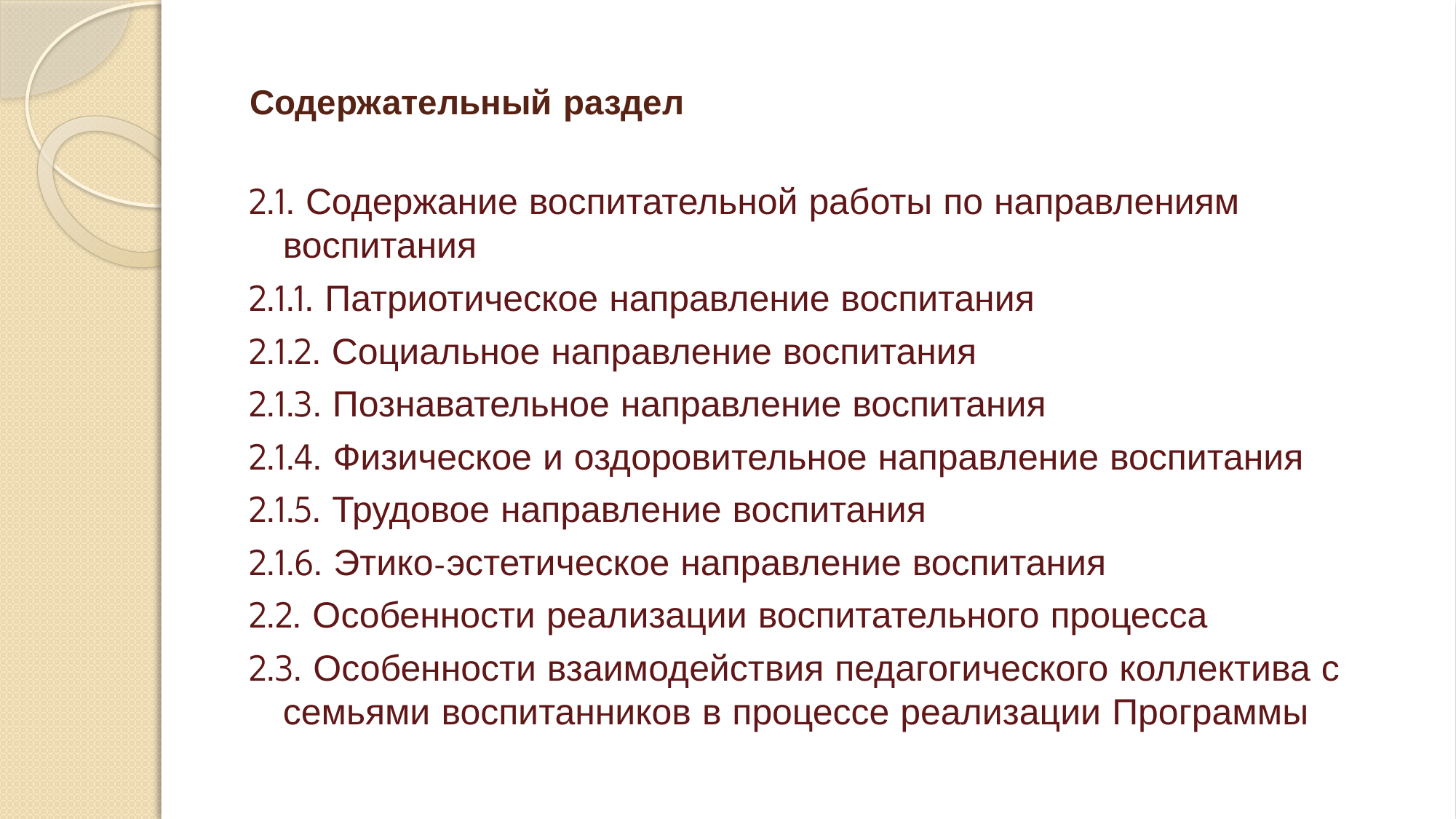

# Содержательный раздел
2.1. Содержание воспитательной работы по направлениям воспитания
2.1.1. Патриотическое направление воспитания
2.1.2. Социальное направление воспитания
2.1.3. Познавательное направление воспитания
2.1.4. Физическое и оздоровительное направление воспитания
2.1.5. Трудовое направление воспитания
2.1.6. Этико-эстетическое направление воспитания
2.2. Особенности реализации воспитательного процесса
2.3. Особенности взаимодействия педагогического коллектива с семьями воспитанников в процессе реализации Программы